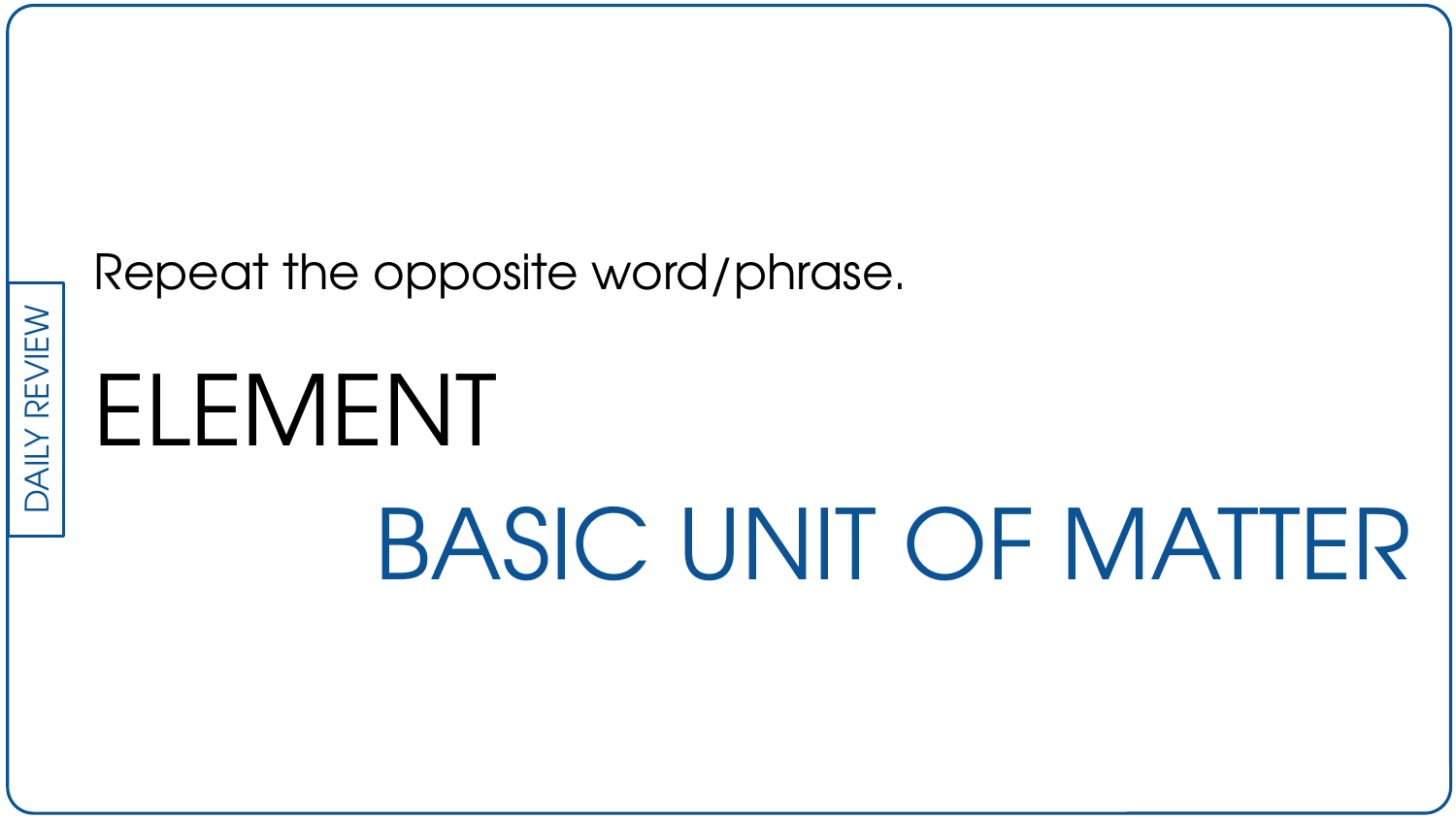

Repeat the opposite word/phrase.
ELEMENT
BASIC UNIT OF MATTER